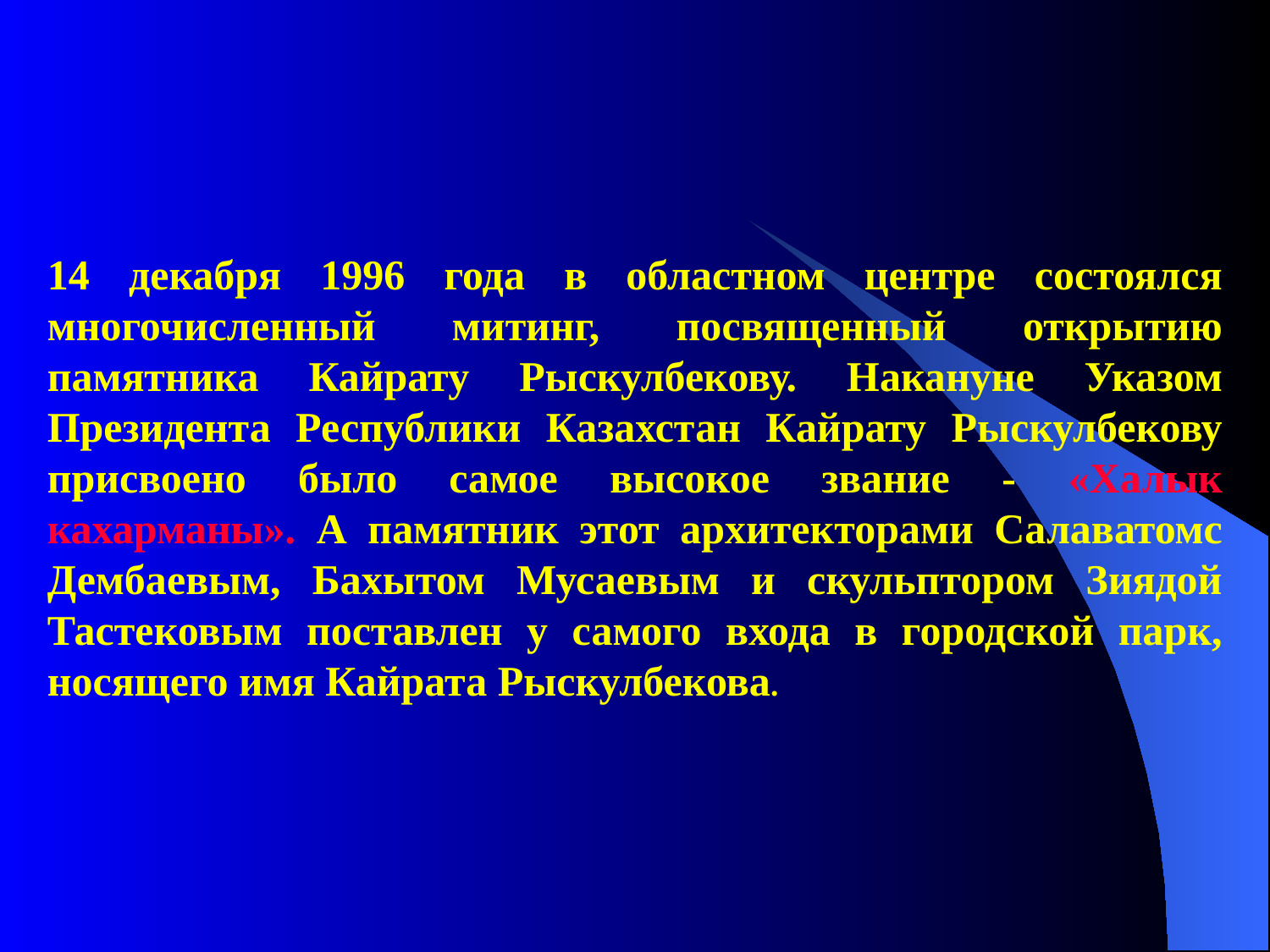

14 декабря 1996 года в областном центре состоялся многочисленный митинг, посвященный открытию памятника Кайрату Рыскулбекову. Накануне Указом Президента Республики Казахстан Кайрату Рыскулбекову присвоено было самое высокое звание - «Халык кахарманы». А памятник этот архитекторами Салаватомс Дембаевым, Бахытом Мусаевым и скульптором Зиядой Тастековым поставлен у самого входа в городской парк, носящего имя Кайрата Рыскулбекова.